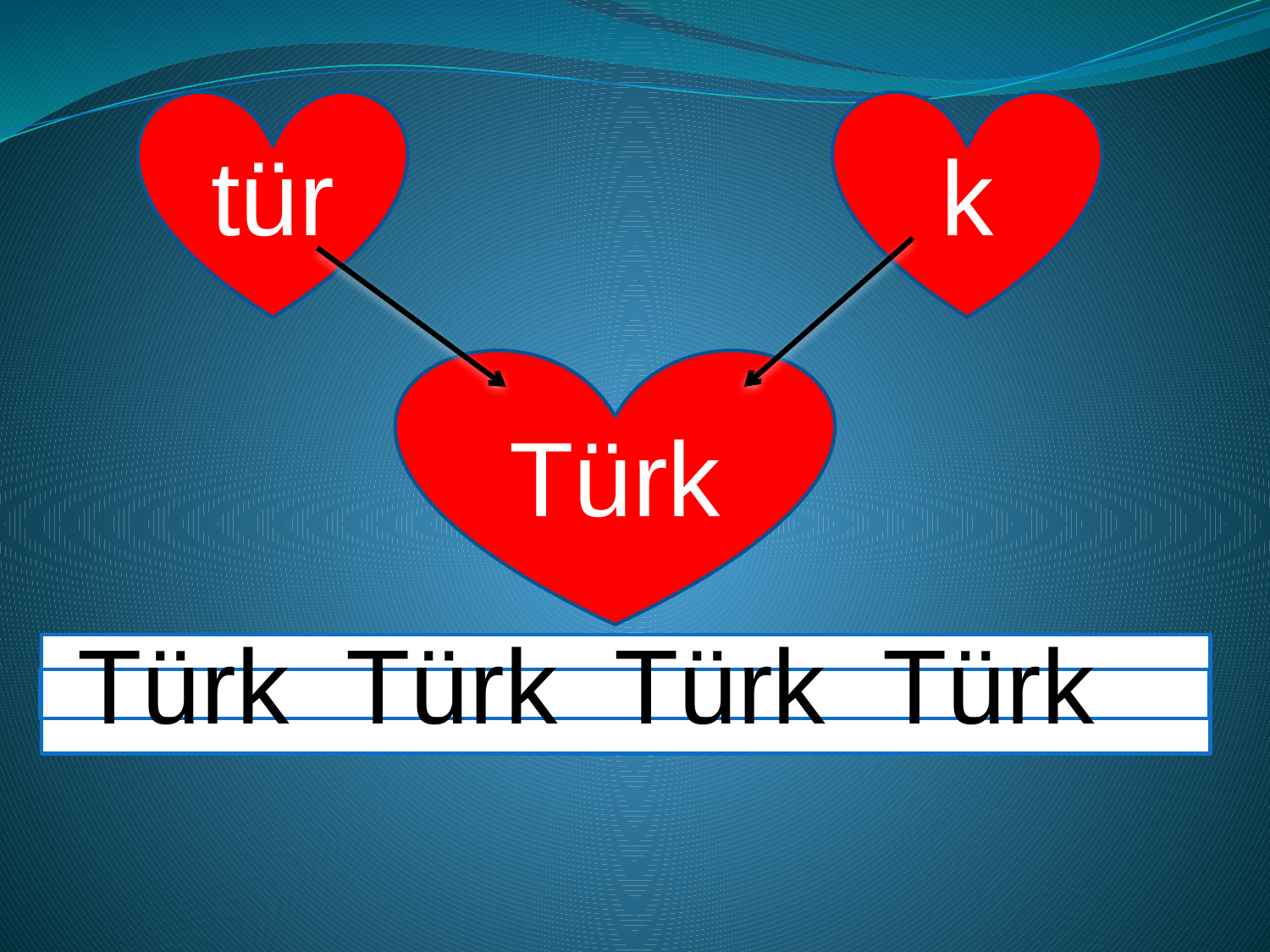

tür
k

Türk

  Türk  Türk  Türk  Türk